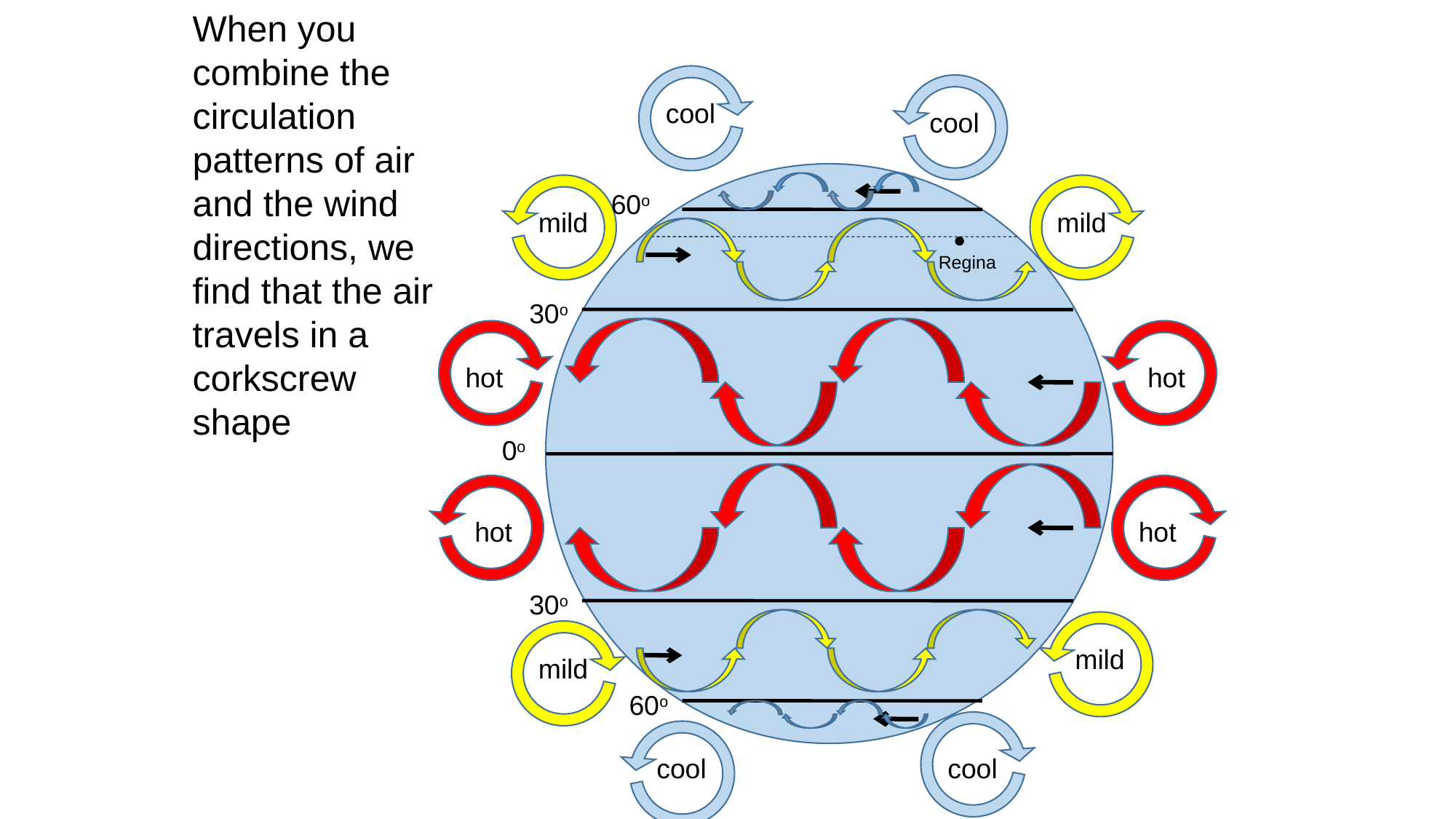

When you combine the circulation patterns of air and the wind directions, we find that the air travels in a corkscrew shape

cool
cool

60o
30o
0o
30o
60o

Regina

mild
mild

hot
hot

hot
hot

mild
mild

cool
cool